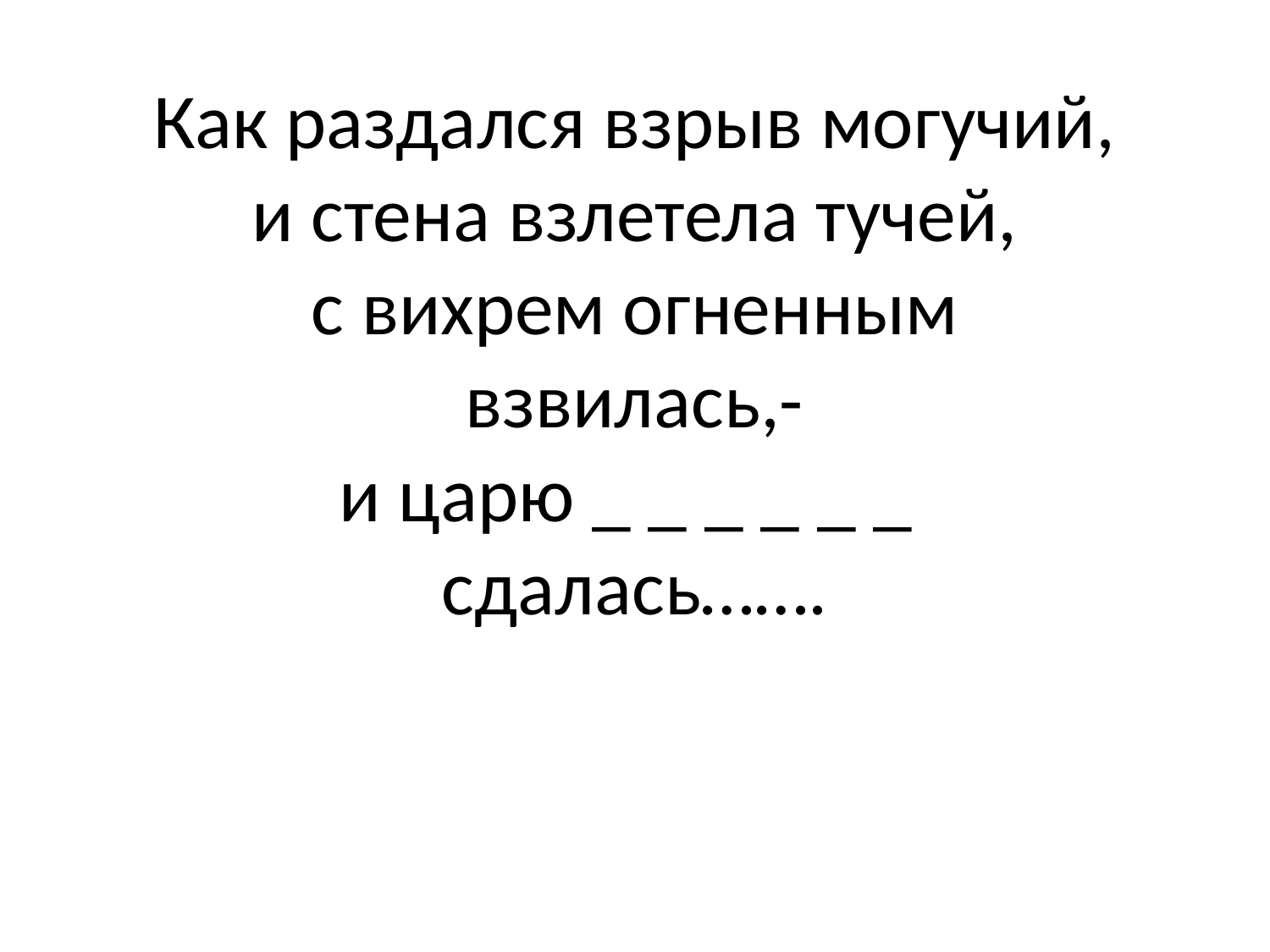

# Как раздался взрыв могучий, и стена взлетела тучей, с вихрем огненным взвилась,- и царю _ _ _ _ _ _ сдалась…….